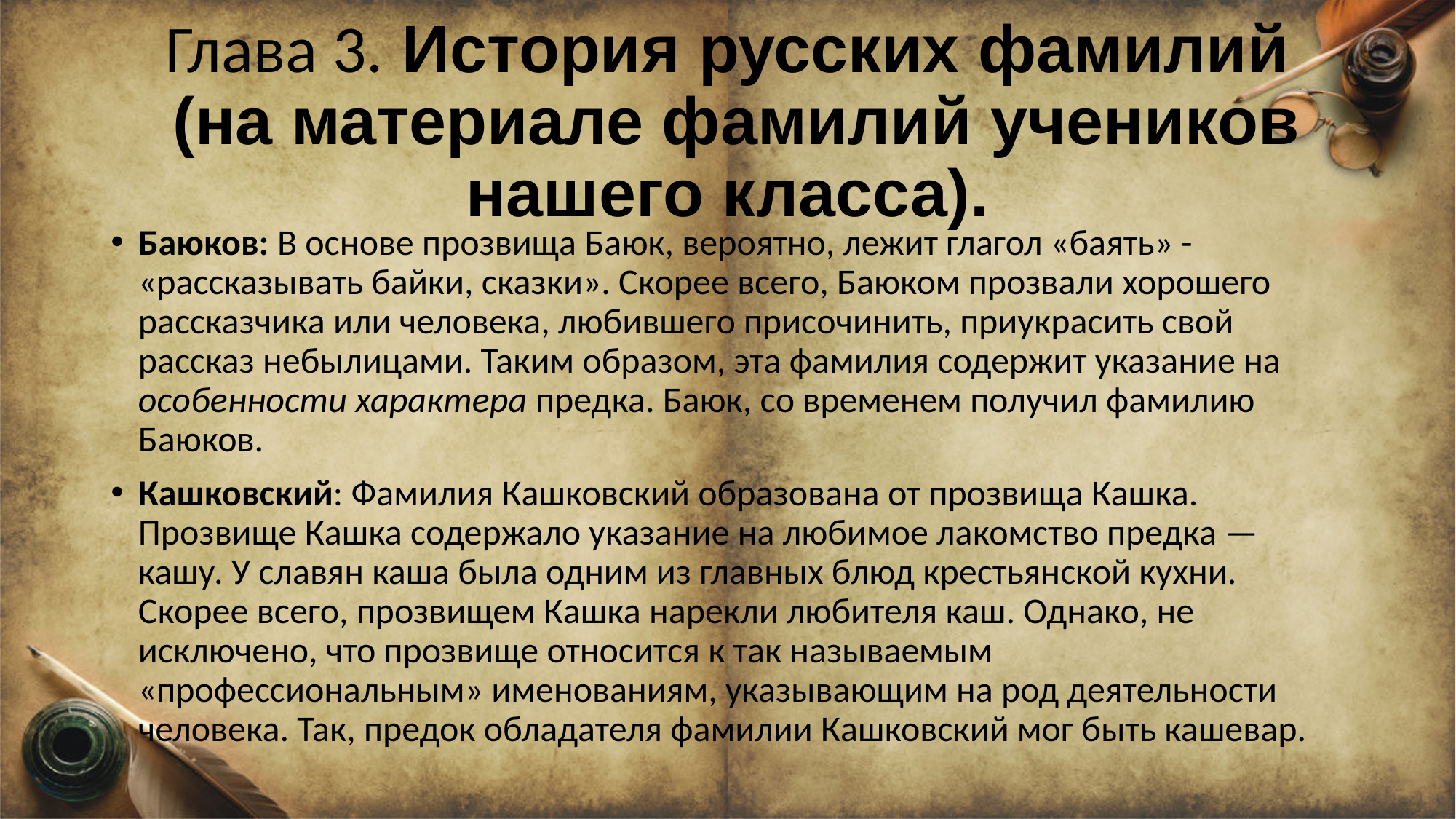

# Глава 3. История русских фамилий (на материале фамилий учеников нашего класса).
Баюков: В основе прозвища Баюк, вероятно, лежит глагол «баять» - «рассказывать байки, сказки». Скорее всего, Баюком прозвали хорошего рассказчика или человека, любившего присочинить, приукрасить свой рассказ небылицами. Таким образом, эта фамилия содержит указание на особенности характера предка. Баюк, со временем получил фамилию Баюков.
Кашковский: Фамилия Кашковский образована от прозвища Кашка. Прозвище Кашка содержало указание на любимое лакомство предка — кашу. У славян каша была одним из главных блюд крестьянской кухни. Скорее всего, прозвищем Кашка нарекли любителя каш. Однако, не исключено, что прозвище относится к так называемым «профессиональным» именованиям, указывающим на род деятельности человека. Так, предок обладателя фамилии Кашковский мог быть кашевар.